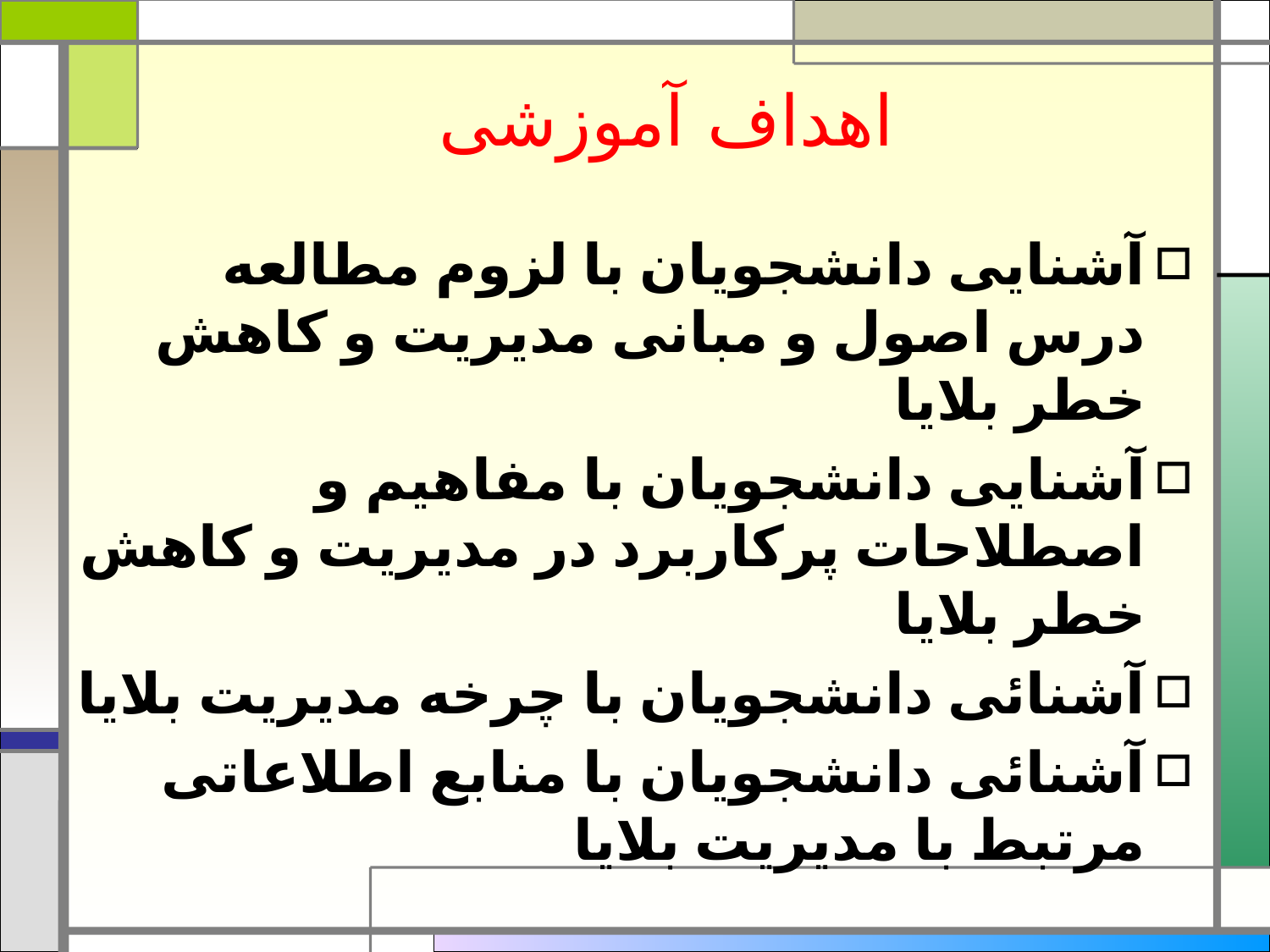

# اهداف آموزشی
آشنایی دانشجویان با لزوم مطالعه درس اصول و مبانی مدیریت و کاهش خطر بلایا
آشنایی دانشجویان با مفاهیم و اصطلاحات پرکاربرد در مدیریت و کاهش خطر بلایا
آشنائی دانشجویان با چرخه مدیریت بلایا
آشنائی دانشجویان با منابع اطلاعاتی مرتبط با مدیریت بلایا